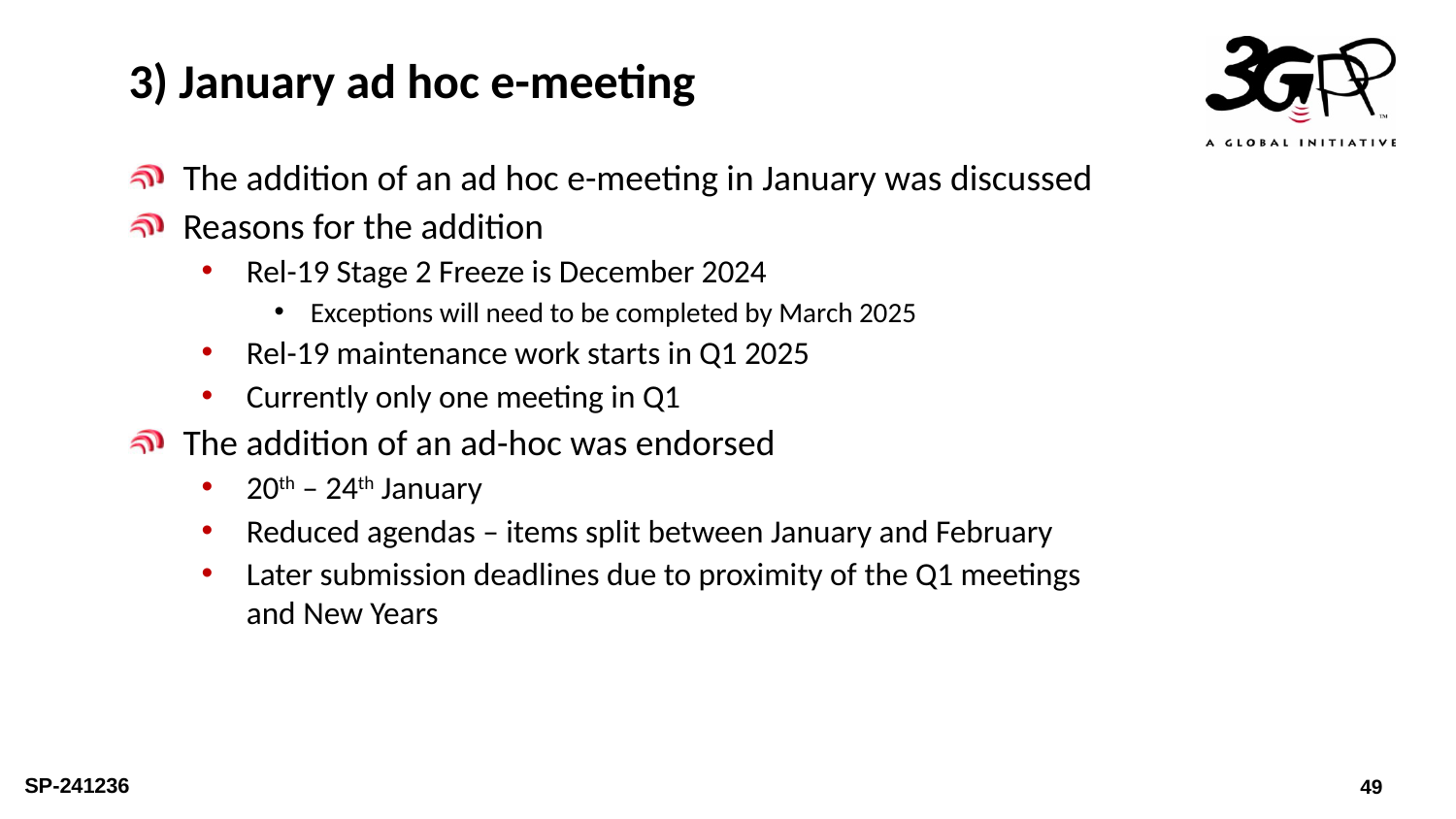

# 3) January ad hoc e-meeting
The addition of an ad hoc e-meeting in January was discussed
Reasons for the addition
Rel-19 Stage 2 Freeze is December 2024
Exceptions will need to be completed by March 2025
Rel-19 maintenance work starts in Q1 2025
Currently only one meeting in Q1
The addition of an ad-hoc was endorsed
20th – 24th January
Reduced agendas – items split between January and February
Later submission deadlines due to proximity of the Q1 meetings and New Years